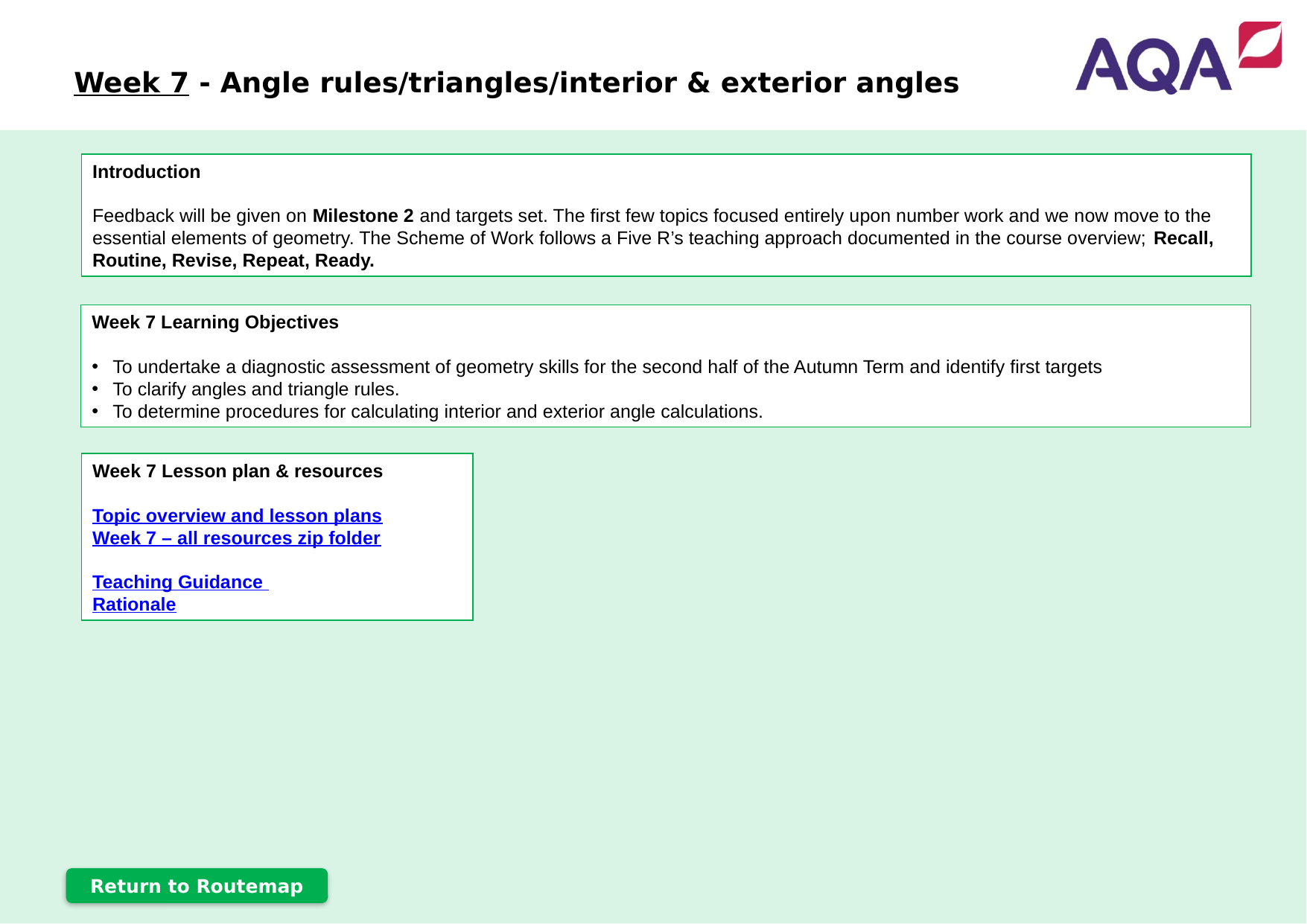

Week 7 - Angle rules/triangles/interior & exterior angles
Introduction

Feedback will be given on Milestone 2 and targets set. The first few topics focused entirely upon number work and we now move to the essential elements of geometry. The Scheme of Work follows a Five R’s teaching approach documented in the course overview; Recall, Routine, Revise, Repeat, Ready.
Week 7 Learning Objectives

To undertake a diagnostic assessment of geometry skills for the second half of the Autumn Term and identify first targets
To clarify angles and triangle rules.
To determine procedures for calculating interior and exterior angle calculations.
Week 7 Lesson plan & resources

Topic overview and lesson plans
Week 7 – all resources zip folder

Teaching Guidance
Rationale